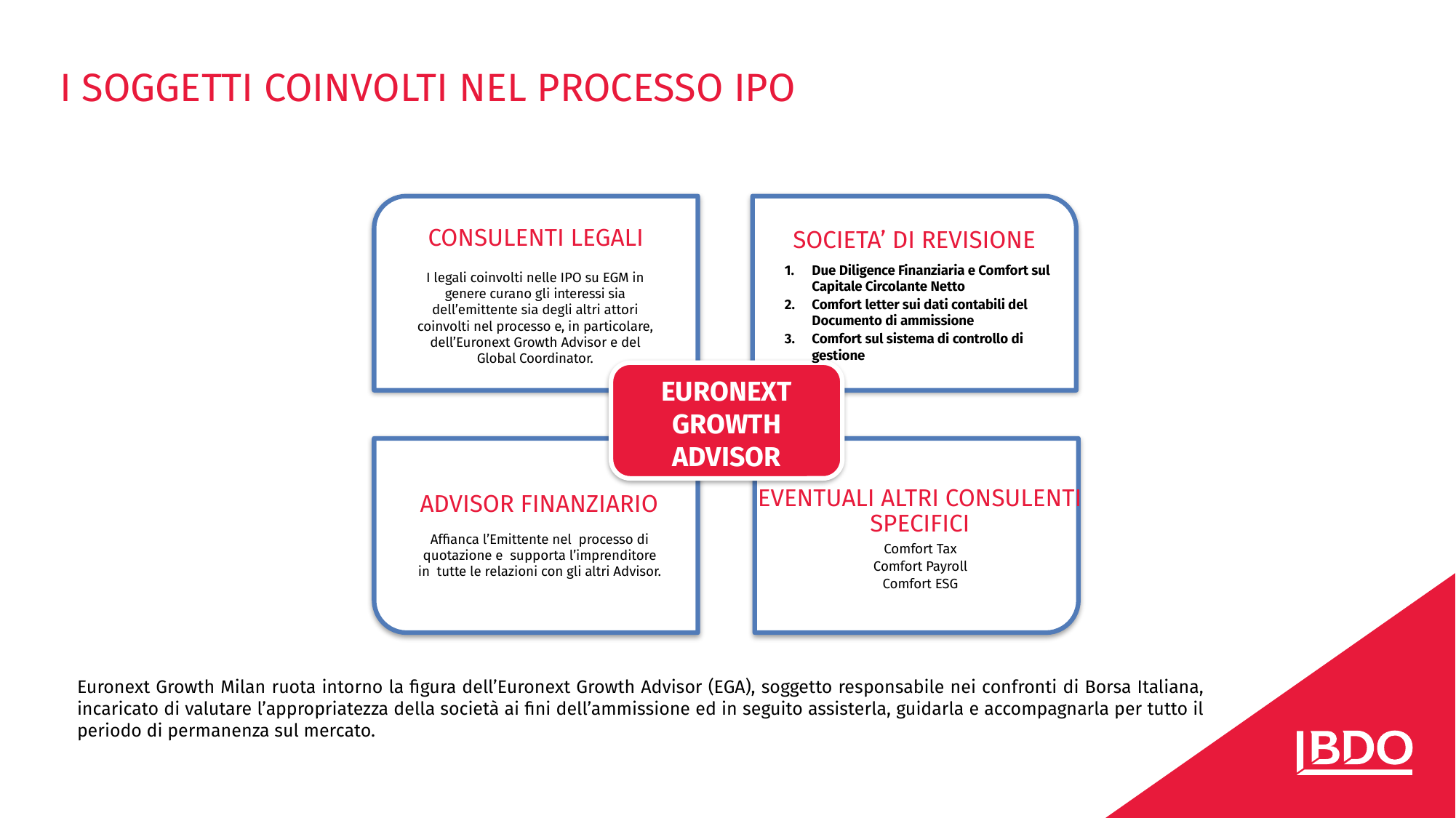

# I SOGGETTI COINVOLTI NEL PROCESSO IPO
WAVE 1
WAVE 2

SOCIETA’ DI REVISIONE

CONSULENTI LEGALI
Due Diligence Finanziaria e Comfort sul Capitale Circolante Netto
Comfort letter sui dati contabili del Documento di ammissione
Comfort sul sistema di controllo di gestione
I legali coinvolti nelle IPO su EGM in genere curano gli interessi sia dell’emittente sia degli altri attori coinvolti nel processo e, in particolare, dell’Euronext Growth Advisor e del Global Coordinator.
EURONEXT GROWTH ADVISOR

ADVISOR FINANZIARIO

EVENTUALI ALTRI CONSULENTI SPECIFICI
Affianca l’Emittente nel  processo di quotazione e  supporta l’imprenditore in  tutte le relazioni con gli altri Advisor.
Comfort Tax
Comfort Payroll
Comfort ESG

Euronext Growth Milan ruota intorno la figura dell’Euronext Growth Advisor (EGA), soggetto responsabile nei confronti di Borsa Italiana, incaricato di valutare l’appropriatezza della società ai fini dell’ammissione ed in seguito assisterla, guidarla e accompagnarla per tutto il periodo di permanenza sul mercato.